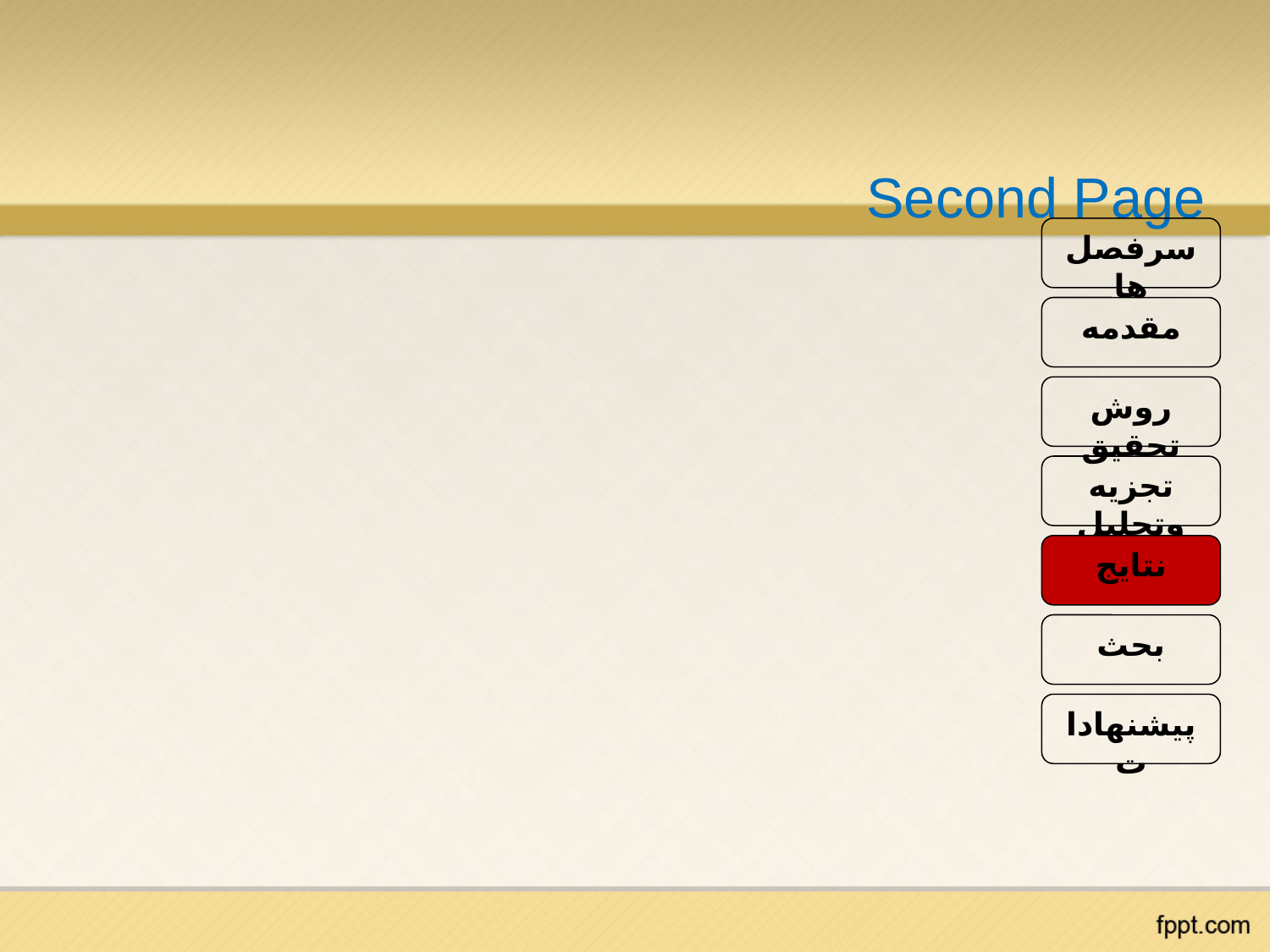

#
Second Page
سرفصل ها

مقدمه
روش تحقیق
تجزیه وتحلیل
نتایج
بحث
پیشنهادات